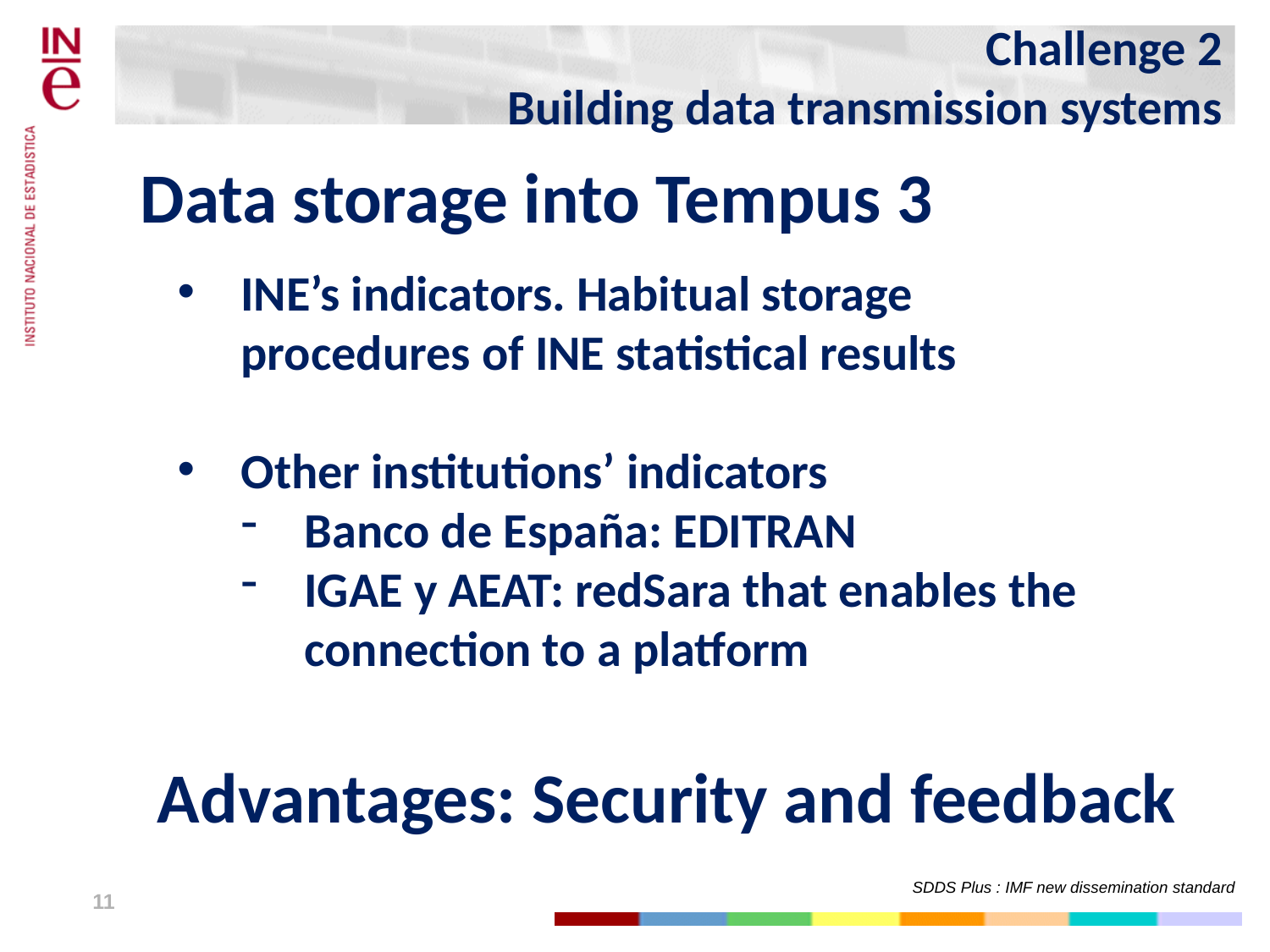

# Challenge 2 Building data transmission systems
Data storage into Tempus 3
INE’s indicators. Habitual storage procedures of INE statistical results

Other institutions’ indicators
Banco de España: EDITRAN
IGAE y AEAT: redSara that enables the connection to a platform
Advantages: Security and feedback
11